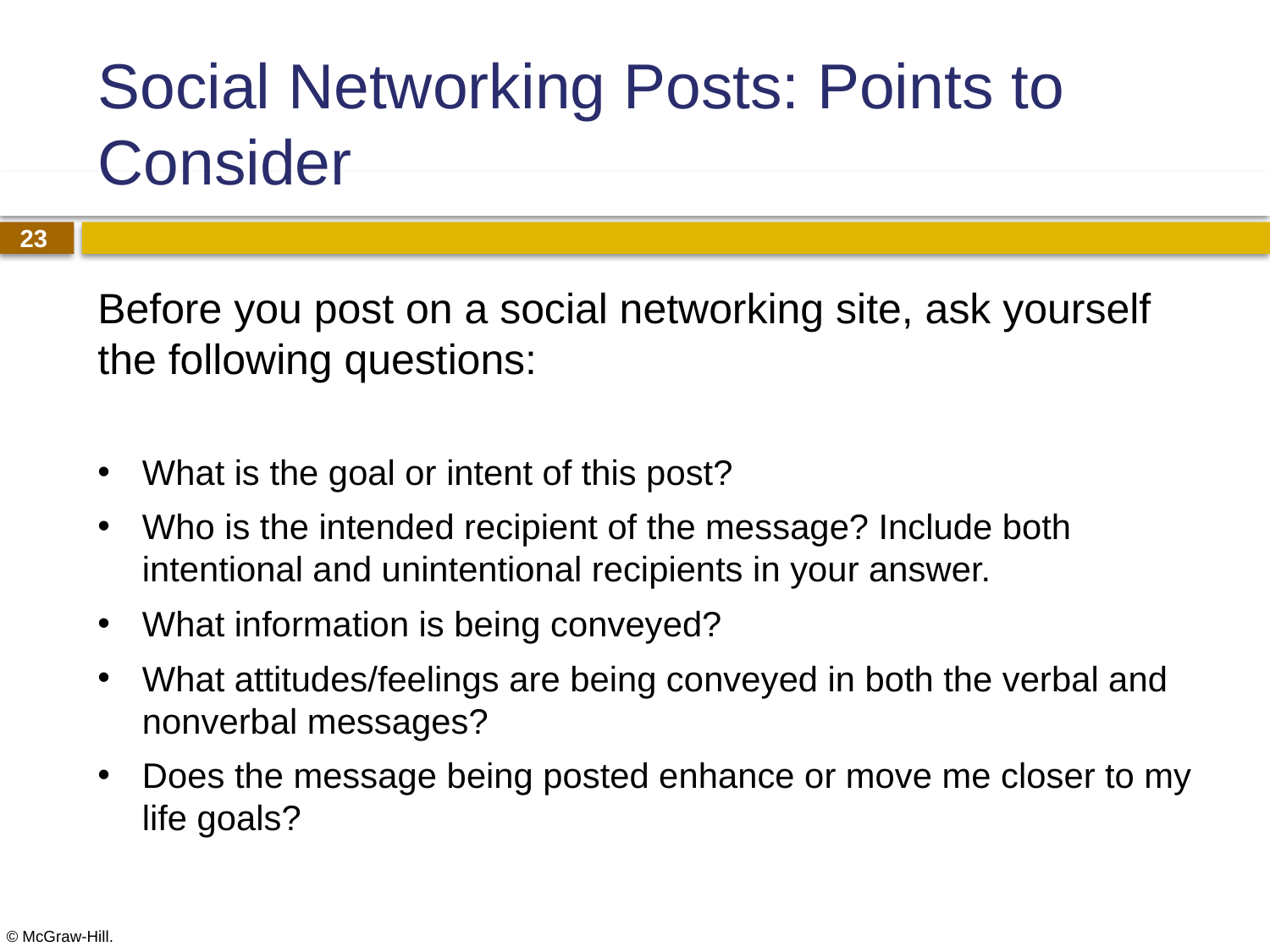

# Social Networking Posts: Points to Consider
Before you post on a social networking site, ask yourself the following questions:

What is the goal or intent of this post?
Who is the intended recipient of the message? Include both intentional and unintentional recipients in your answer.
What information is being conveyed?
What attitudes/feelings are being conveyed in both the verbal and nonverbal messages?
Does the message being posted enhance or move me closer to my life goals?